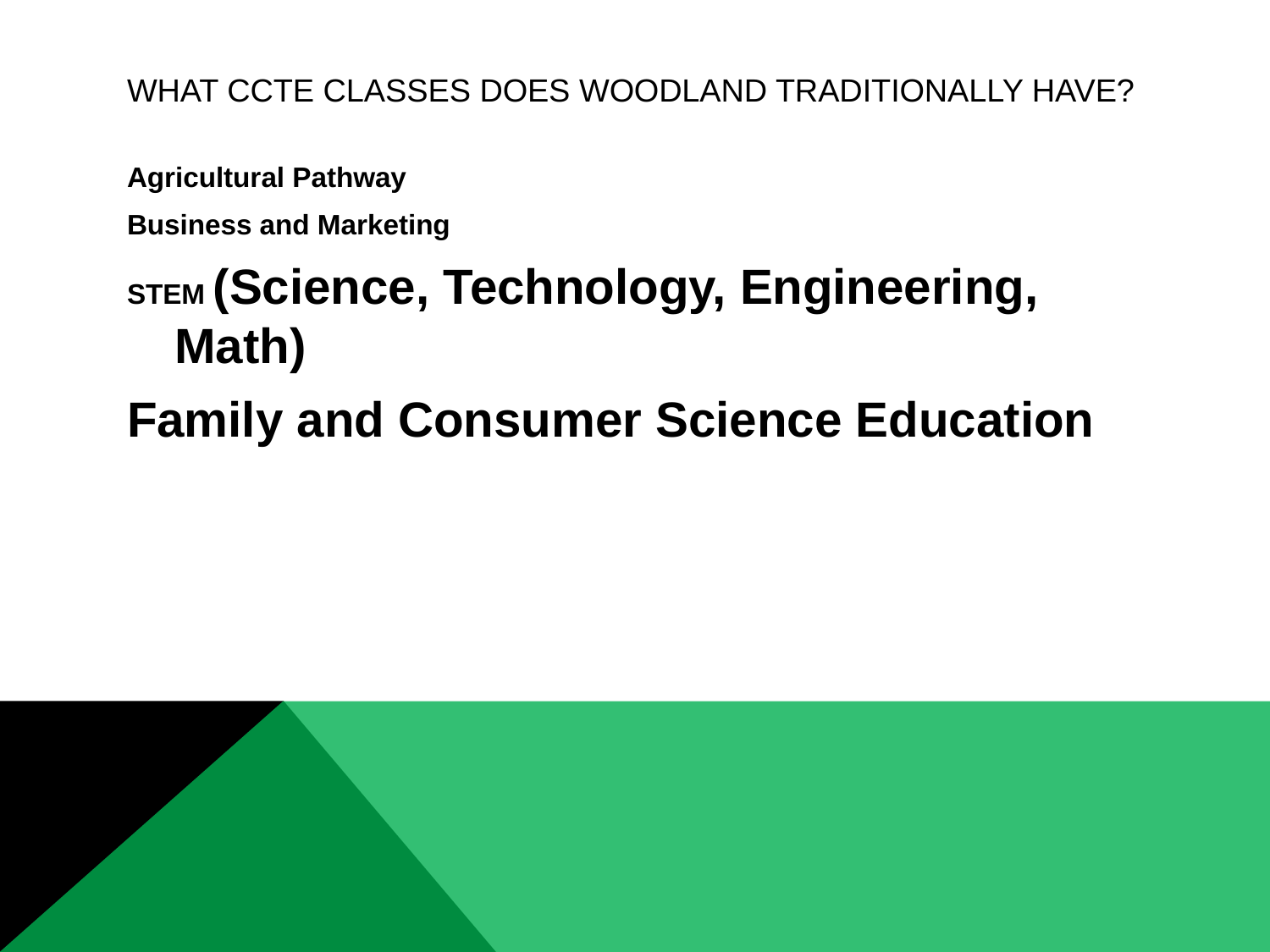

# What CCTE classes does Woodland traditionally have?
Agricultural Pathway
Business and Marketing
STEM (Science, Technology, Engineering, Math)
Family and Consumer Science Education